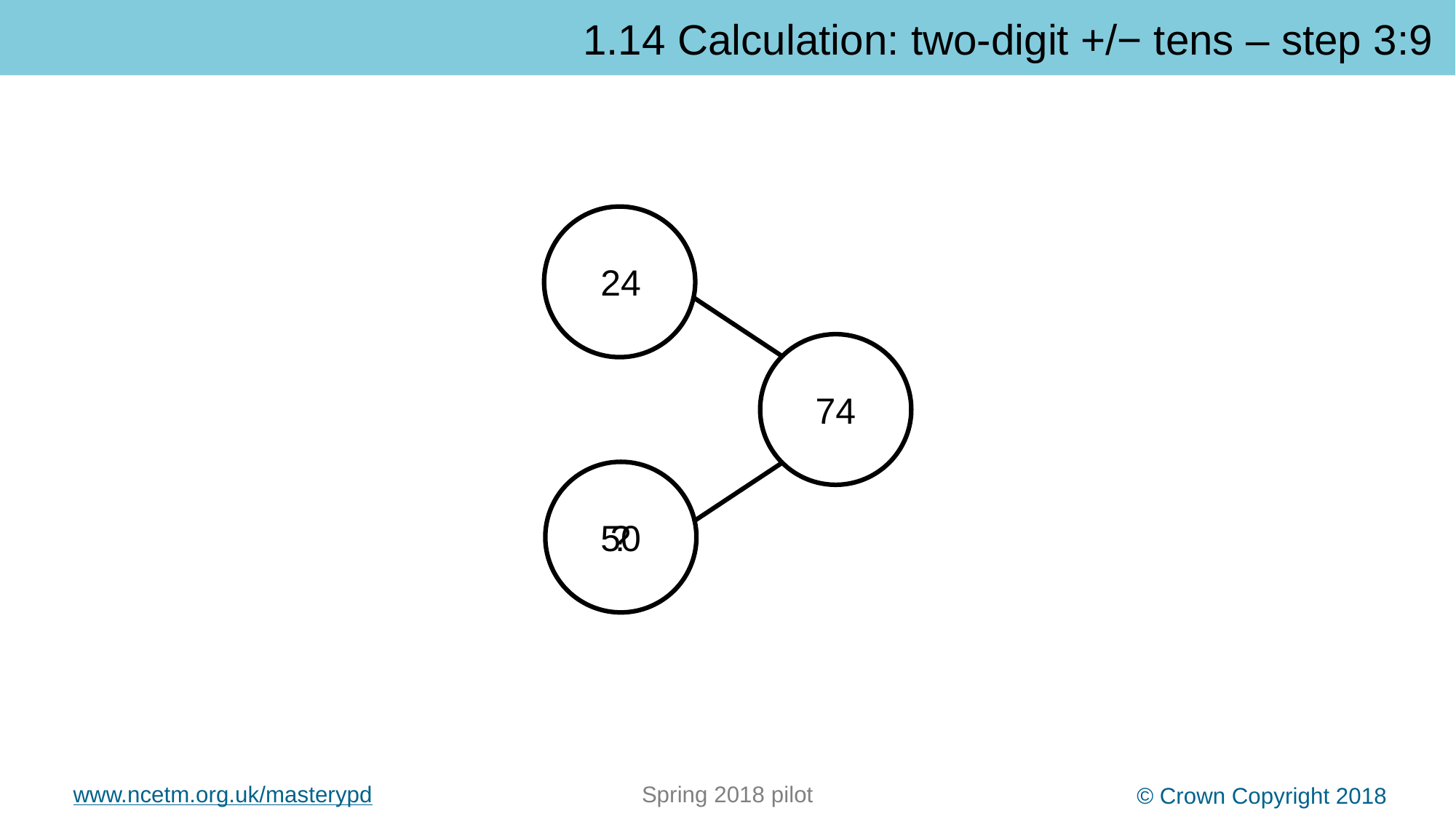

1.14 Calculation: two-digit +/− tens – step 3:9

24
74
50
?